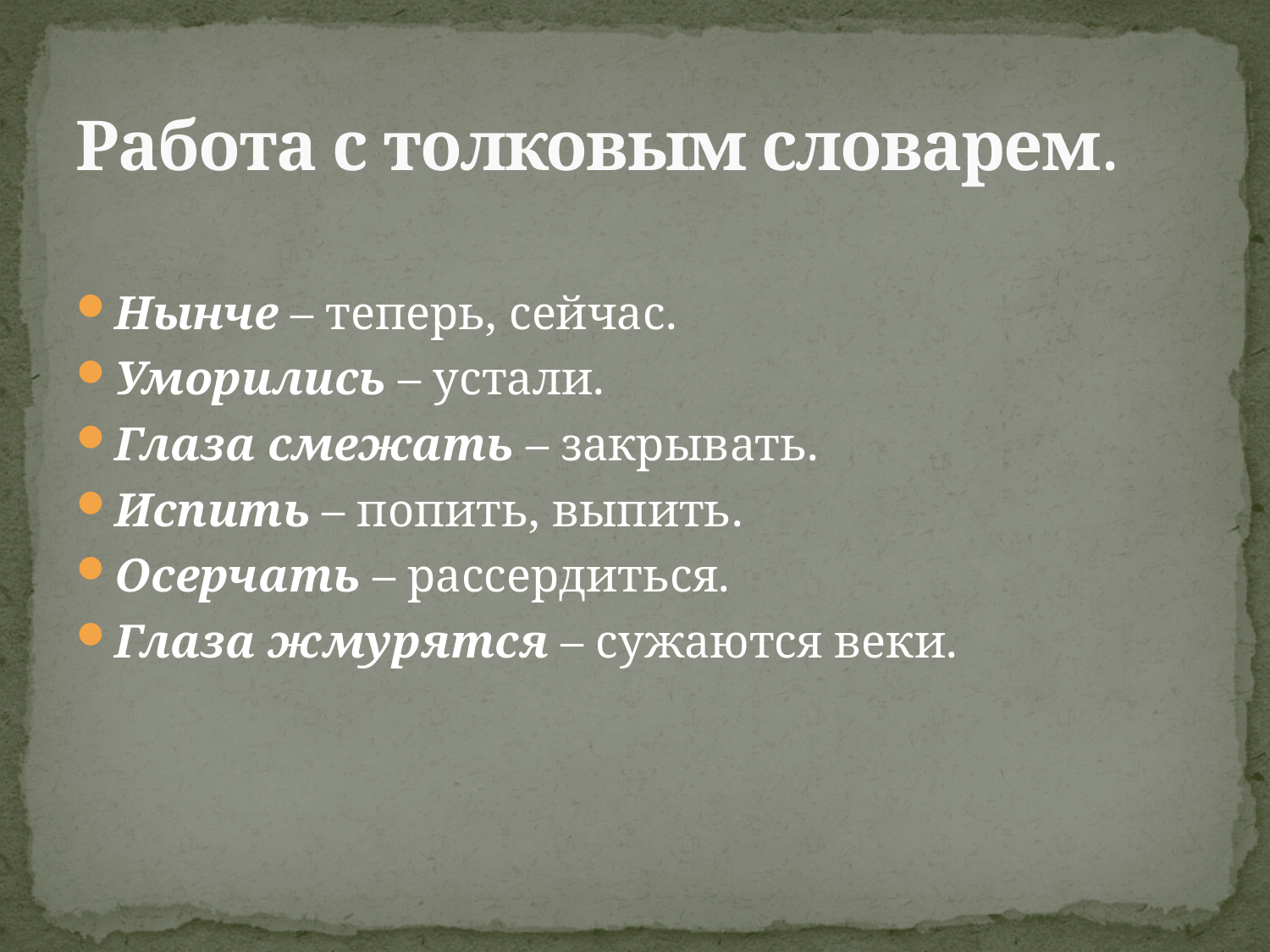

# Работа с толковым словарем.

Нынче – теперь, сейчас.
Уморились – устали.
Глаза смежать – закрывать.
Испить – попить, выпить.
Осерчать – рассердиться.
Глаза жмурятся – сужаются веки.